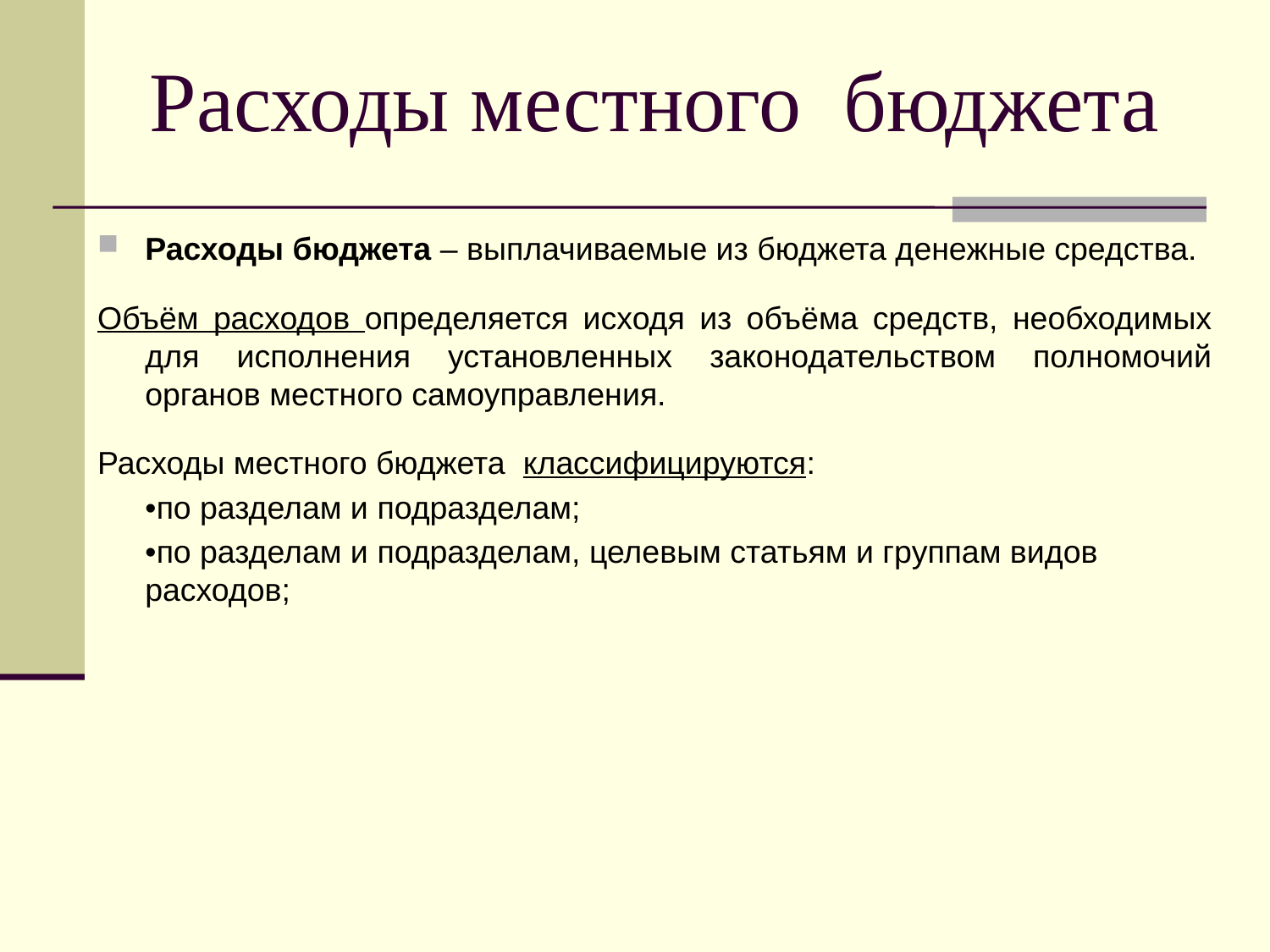

Расходы местного  бюджета
Расходы бюджета – выплачиваемые из бюджета денежные средства.

Объём расходов определяется исходя из объёма средств, необходимых для исполнения установленных законодательством полномочий органов местного самоуправления.

Расходы местного бюджета  классифицируются:
	•по разделам и подразделам;
	•по разделам и подразделам, целевым статьям и группам видов расходов;